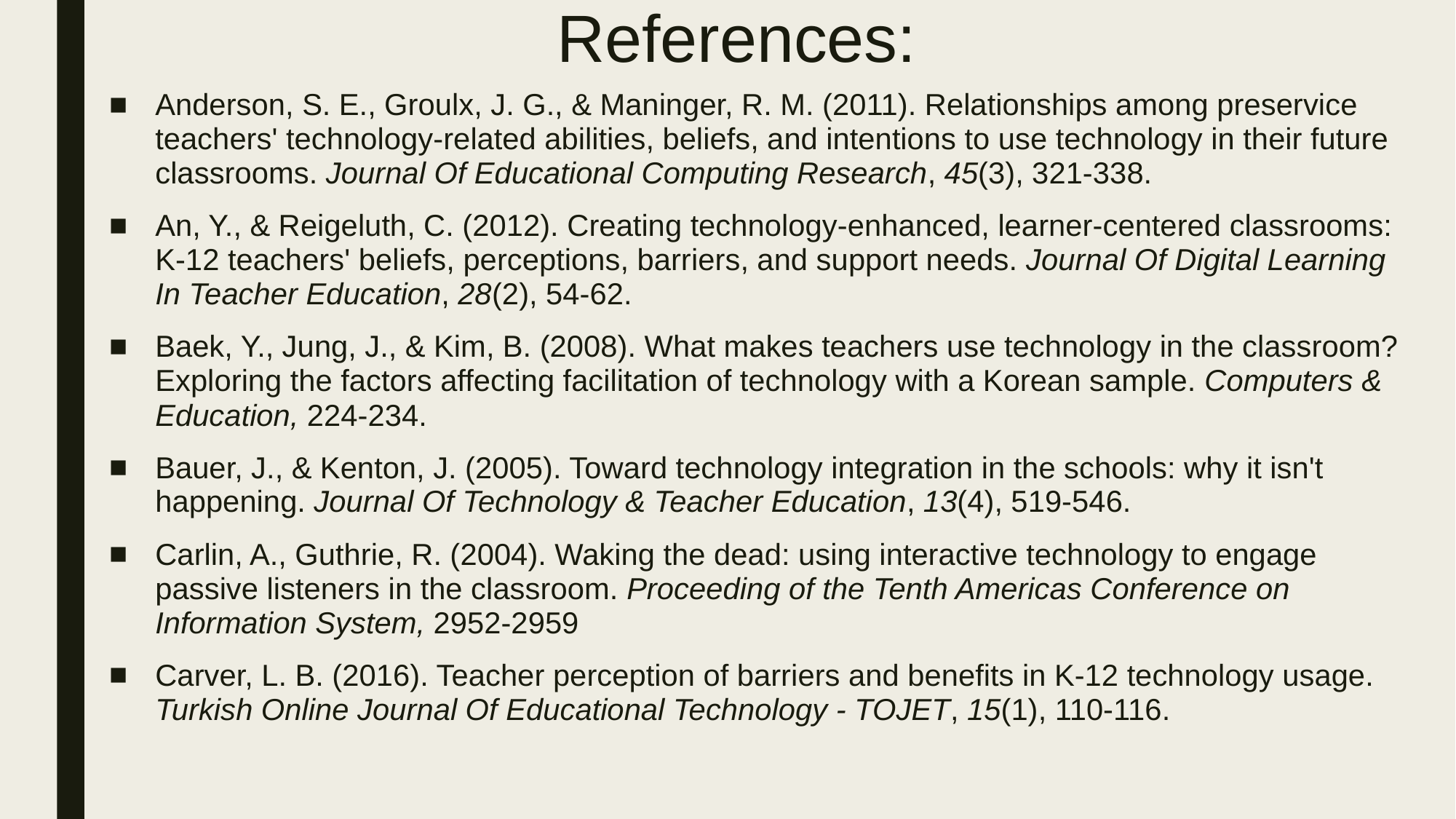

# References:
Anderson, S. E., Groulx, J. G., & Maninger, R. M. (2011). Relationships among preservice teachers' technology-related abilities, beliefs, and intentions to use technology in their future classrooms. Journal Of Educational Computing Research, 45(3), 321-338.
An, Y., & Reigeluth, C. (2012). Creating technology-enhanced, learner-centered classrooms: K-12 teachers' beliefs, perceptions, barriers, and support needs. Journal Of Digital Learning In Teacher Education, 28(2), 54-62.
Baek, Y., Jung, J., & Kim, B. (2008). What makes teachers use technology in the classroom? Exploring the factors affecting facilitation of technology with a Korean sample. Computers & Education, 224-234.
Bauer, J., & Kenton, J. (2005). Toward technology integration in the schools: why it isn't happening. Journal Of Technology & Teacher Education, 13(4), 519-546.
Carlin, A., Guthrie, R. (2004). Waking the dead: using interactive technology to engage passive listeners in the classroom. Proceeding of the Tenth Americas Conference on Information System, 2952-2959
Carver, L. B. (2016). Teacher perception of barriers and benefits in K-12 technology usage. Turkish Online Journal Of Educational Technology - TOJET, 15(1), 110-116.